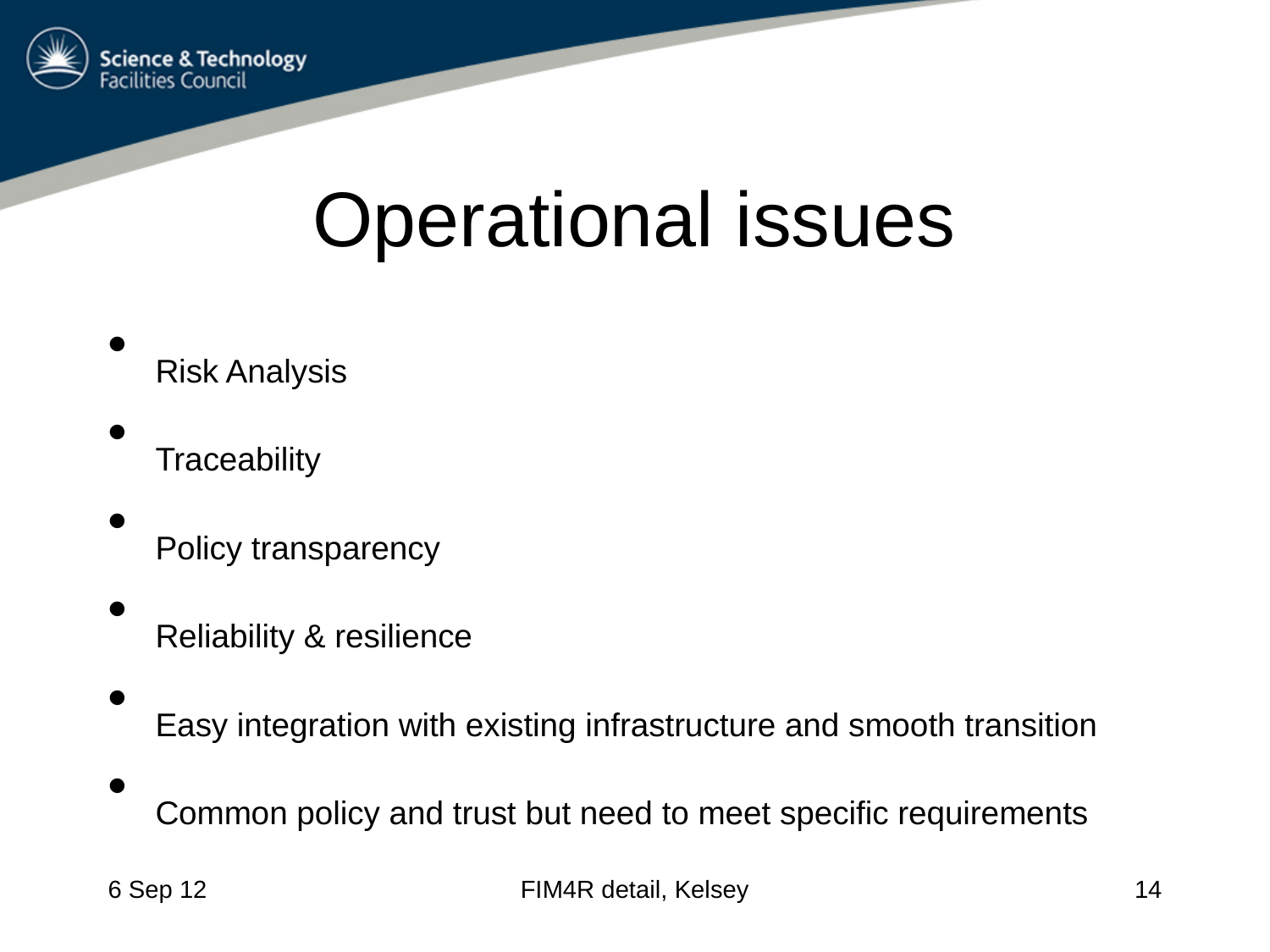

# Operational issues
Risk Analysis
Traceability
Policy transparency
Reliability & resilience
Easy integration with existing infrastructure and smooth transition
Common policy and trust but need to meet specific requirements
6 Sep 12
FIM4R detail, Kelsey
14